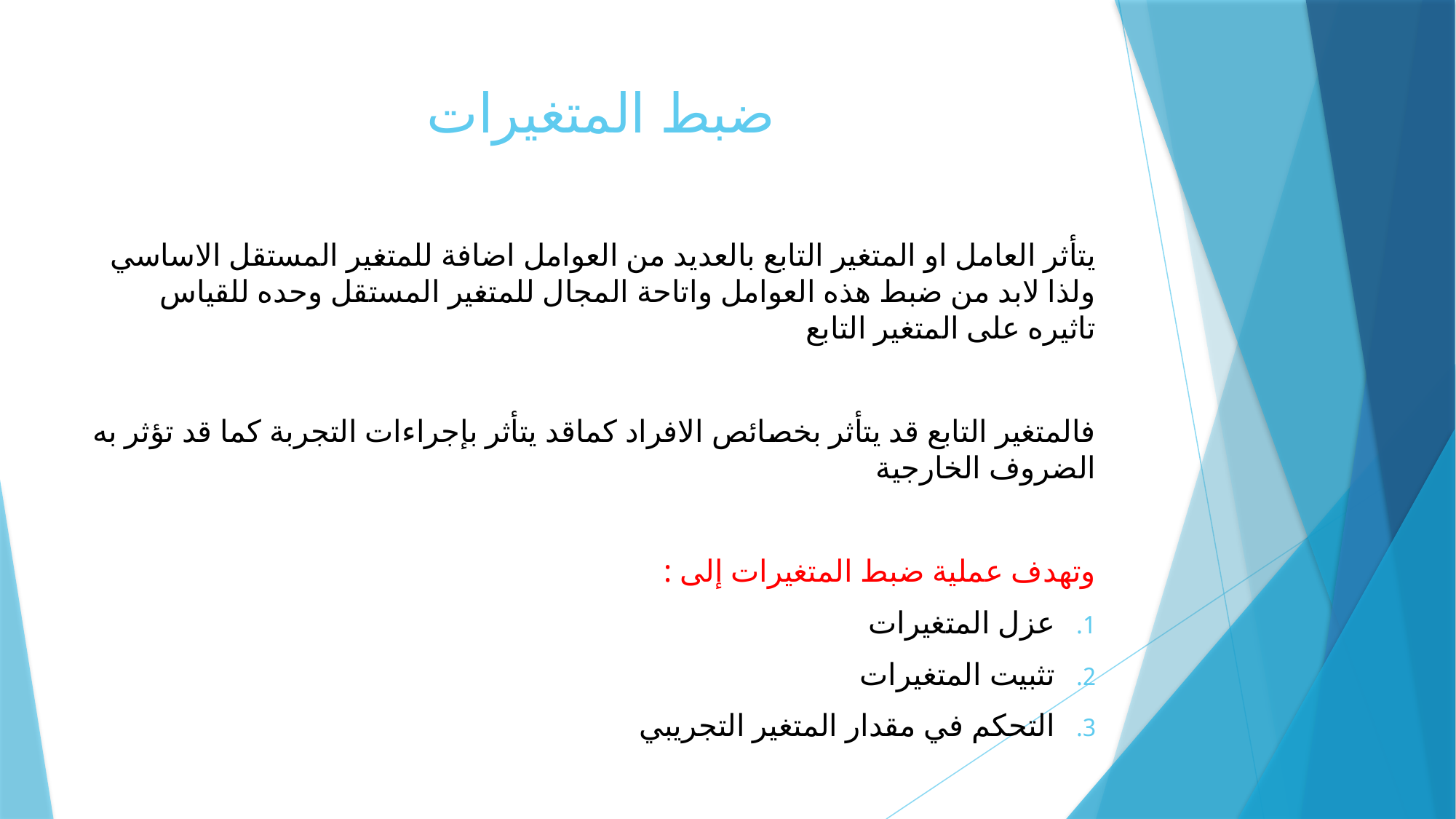

# ضبط المتغيرات
يتأثر العامل او المتغير التابع بالعديد من العوامل اضافة للمتغير المستقل الاساسي ولذا لابد من ضبط هذه العوامل واتاحة المجال للمتغير المستقل وحده للقياس تاثيره على المتغير التابع

فالمتغير التابع قد يتأثر بخصائص الافراد كماقد يتأثر بإجراءات التجربة كما قد تؤثر به الضروف الخارجية

وتهدف عملية ضبط المتغيرات إلى :
عزل المتغيرات
تثبيت المتغيرات
التحكم في مقدار المتغير التجريبي